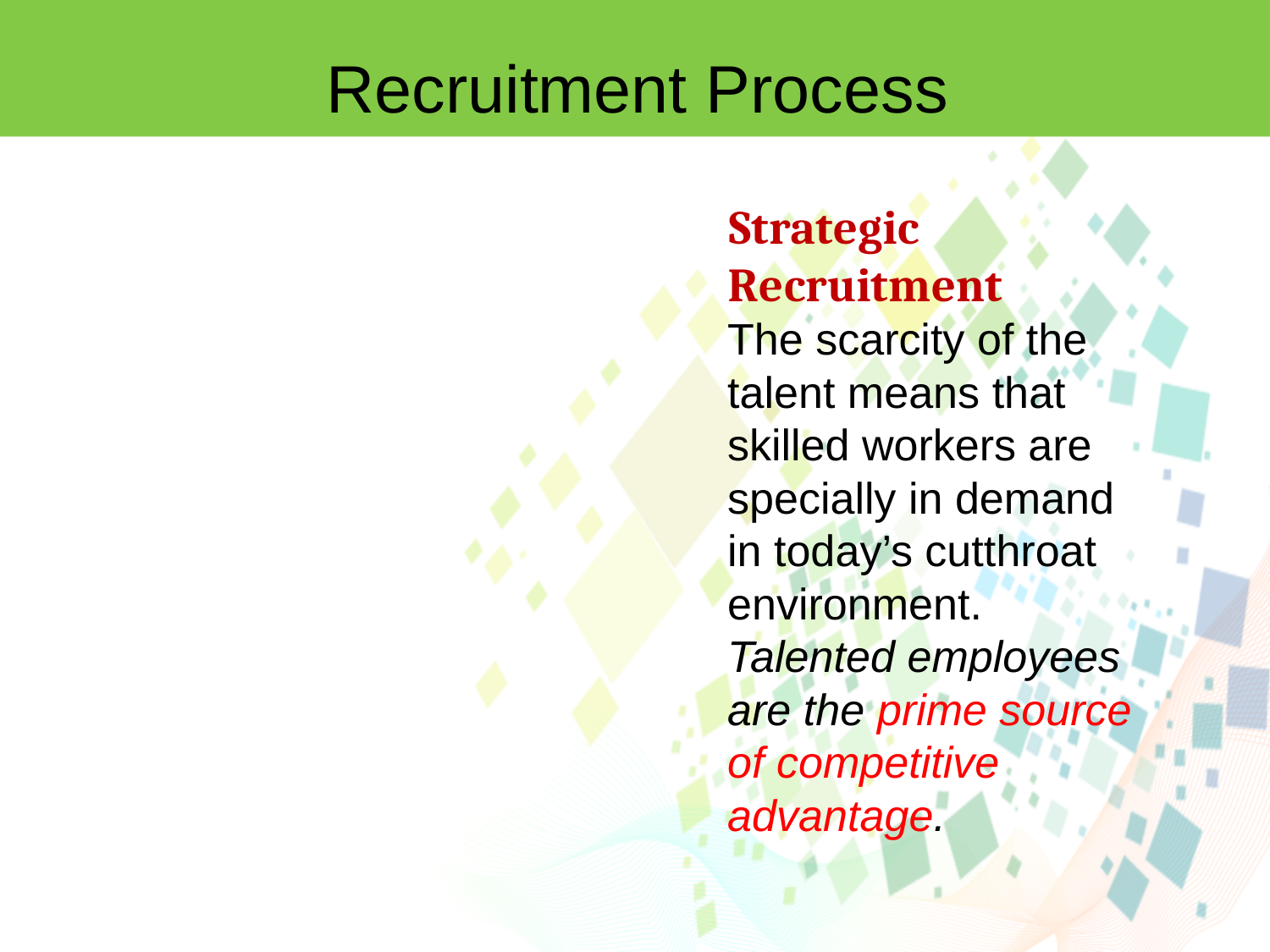

Recruitment Process
Strategic Recruitment
The scarcity of the talent means that skilled workers are specially in demand in today’s cutthroat environment. Talented employees are the prime source of competitive advantage.